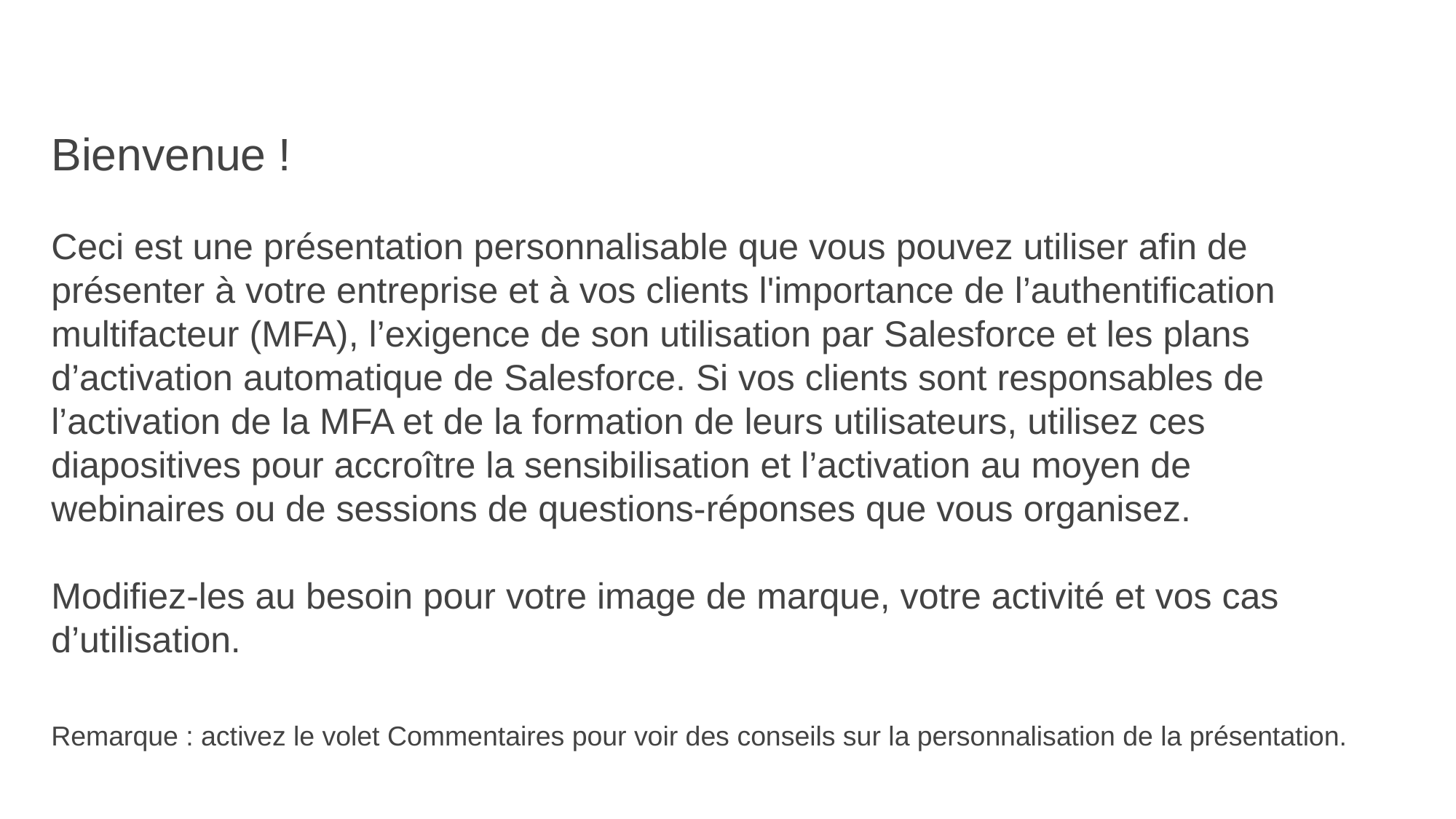

Bienvenue !

Ceci est une présentation personnalisable que vous pouvez utiliser afin de présenter à votre entreprise et à vos clients l'importance de l’authentification multifacteur (MFA), l’exigence de son utilisation par Salesforce et les plans d’activation automatique de Salesforce. Si vos clients sont responsables de l’activation de la MFA et de la formation de leurs utilisateurs, utilisez ces diapositives pour accroître la sensibilisation et l’activation au moyen de webinaires ou de sessions de questions-réponses que vous organisez.

Modifiez-les au besoin pour votre image de marque, votre activité et vos cas d’utilisation.

Remarque : activez le volet Commentaires pour voir des conseils sur la personnalisation de la présentation.